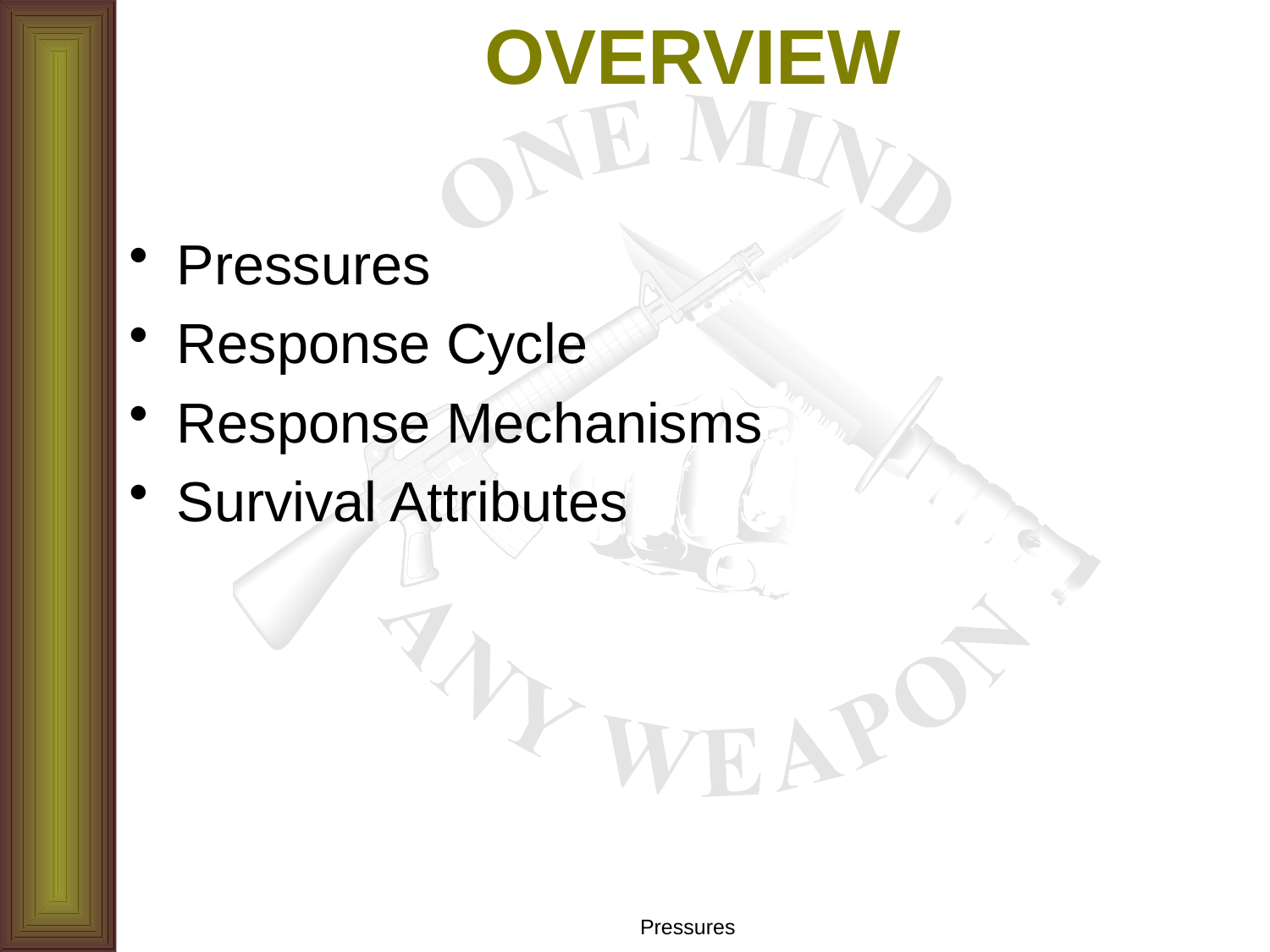

# OVERVIEW
Pressures
Response Cycle
Response Mechanisms
Survival Attributes
Pressures